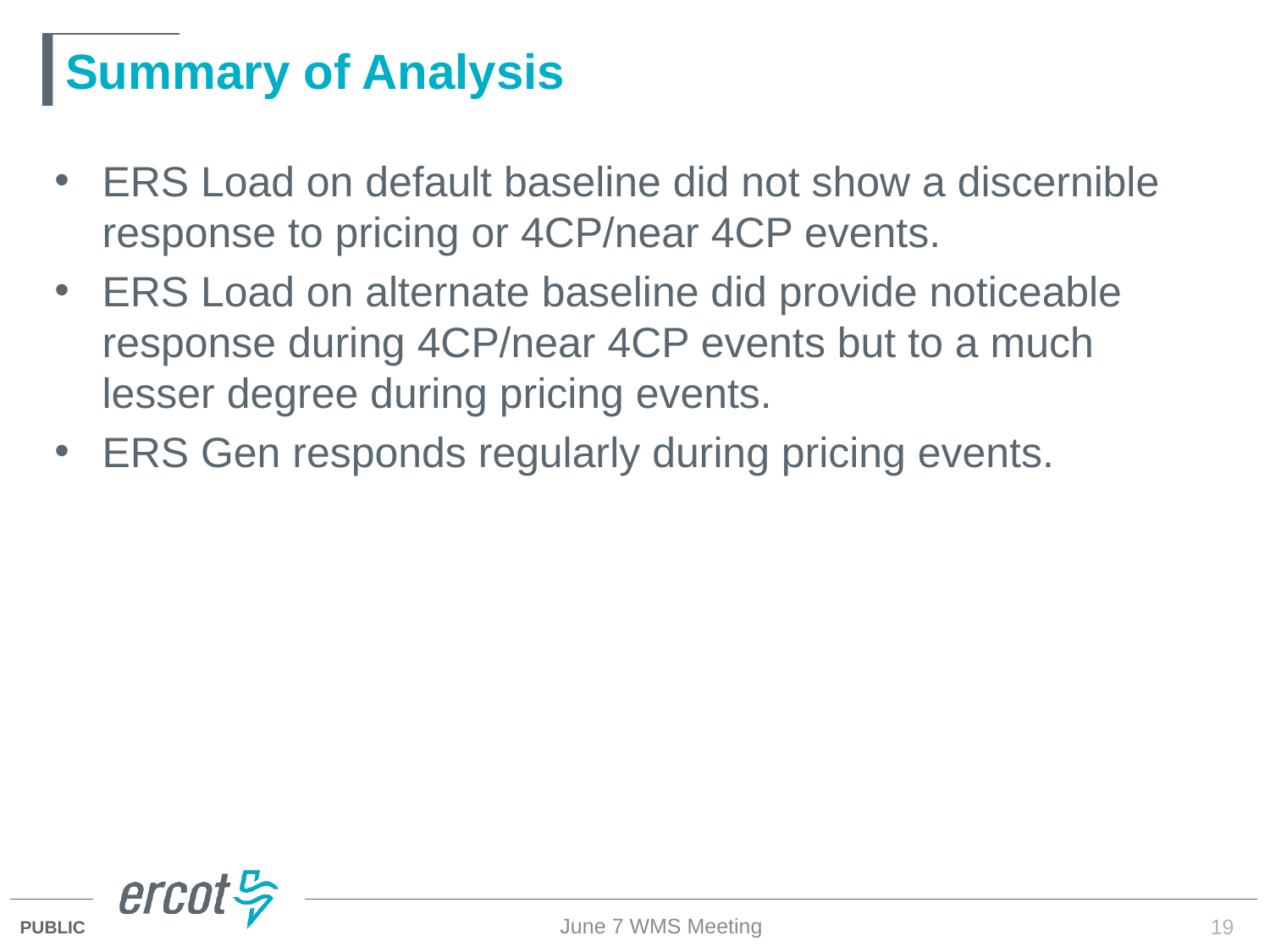

# Summary of Analysis
ERS Load on default baseline did not show a discernible response to pricing or 4CP/near 4CP events.
ERS Load on alternate baseline did provide noticeable response during 4CP/near 4CP events but to a much lesser degree during pricing events.
ERS Gen responds regularly during pricing events.
June 7 WMS Meeting
19